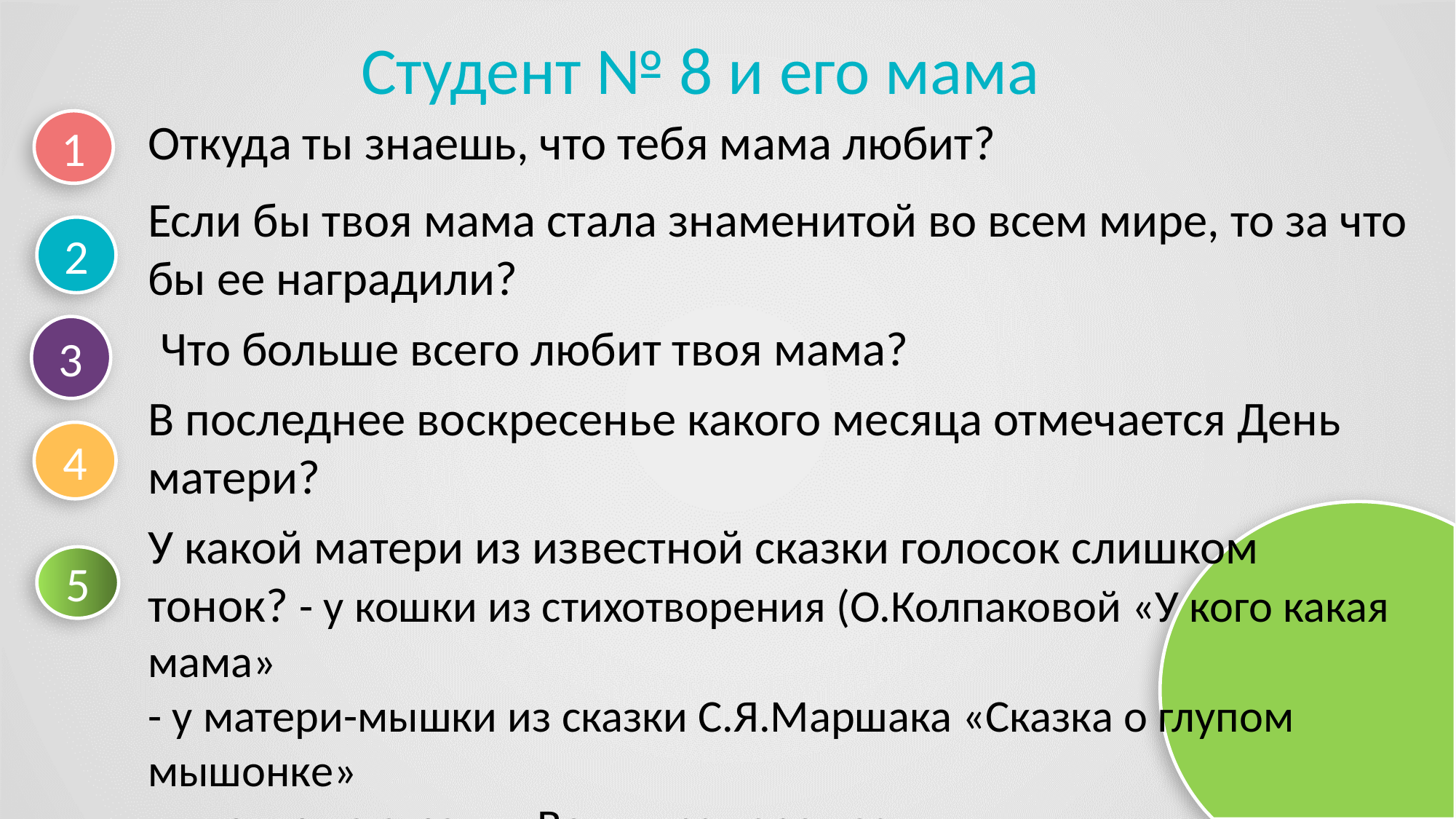

Студент № 8 и его мама
Откуда ты знаешь, что тебя мама любит?
1
Если бы твоя мама стала знаменитой во всем мире, то за что бы ее наградили?
2
Что больше всего любит твоя мама?
3
В последнее воскресенье какого месяца отмечается День матери?
4

У какой матери из известной сказки голосок слишком тонок? - у кошки из стихотворения (О.Колпаковой «У кого какая мама»
- у матери-мышки из сказки С.Я.Маршака «Сказка о глупом мышонке»
- у волка из сказки «Волк и семеро козлят»
5